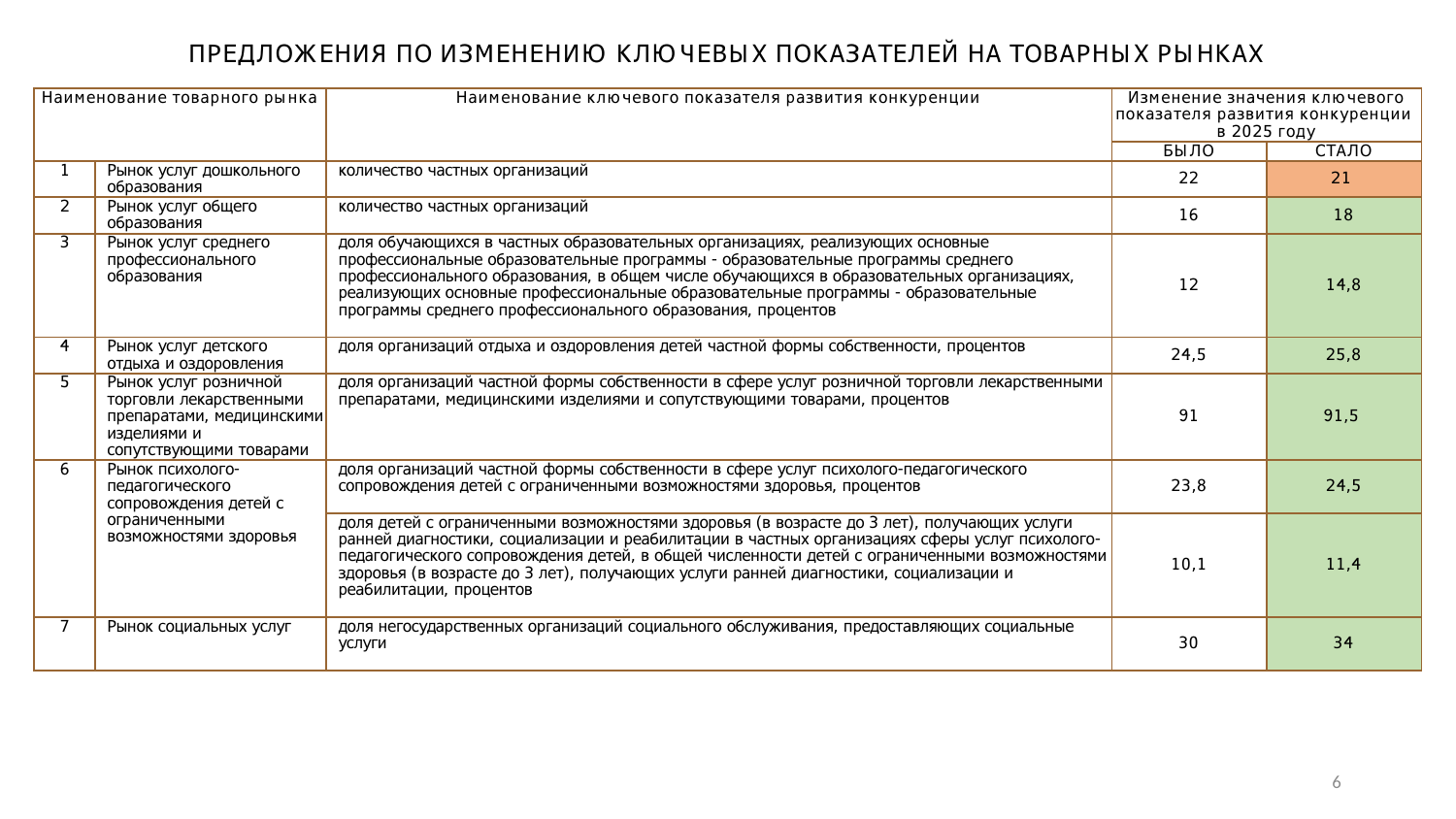

ПРЕДЛОЖЕНИЯ ПО ИЗМЕНЕНИЮ КЛЮЧЕВЫХ ПОКАЗАТЕЛЕЙ НА ТОВАРНЫХ РЫНКАХ
| Наименование товарного рынка |  | Наименование ключевого показателя развития конкуренции | Изменение значения ключевого показателя развития конкуренции в 2025 году |  |
| --- | --- | --- | --- | --- |
|  |  |  | БЫЛО | СТАЛО |
| 1 | Рынок услуг дошкольного образования | количество частных организаций | 22 | 21 |
| 2 | Рынок услуг общего образования | количество частных организаций | 16 | 18 |
| 3 | Рынок услуг среднего профессионального образования | доля обучающихся в частных образовательных организациях, реализующих основные профессиональные образовательные программы - образовательные программы среднего профессионального образования, в общем числе обучающихся в образовательных организациях, реализующих основные профессиональные образовательные программы - образовательные программы среднего профессионального образования, процентов | 12 | 14,8 |
| 4 | Рынок услуг детского отдыха и оздоровления | доля организаций отдыха и оздоровления детей частной формы собственности, процентов | 24,5 | 25,8 |
| 5 | Рынок услуг розничной торговли лекарственными препаратами, медицинскими изделиями и сопутствующими товарами | доля организаций частной формы собственности в сфере услуг розничной торговли лекарственными препаратами, медицинскими изделиями и сопутствующими товарами, процентов | 91 | 91,5 |
| 6 | Рынок психолого-педагогического сопровождения детей с ограниченными возможностями здоровья | доля организаций частной формы собственности в сфере услуг психолого-педагогического сопровождения детей с ограниченными возможностями здоровья, процентов | 23,8 | 24,5 |
|  |  | доля детей с ограниченными возможностями здоровья (в возрасте до 3 лет), получающих услуги ранней диагностики, социализации и реабилитации в частных организациях сферы услуг психолого-педагогического сопровождения детей, в общей численности детей с ограниченными возможностями здоровья (в возрасте до 3 лет), получающих услуги ранней диагностики, социализации и реабилитации, процентов | 10,1 | 11,4 |
| 7 | Рынок социальных услуг | доля негосударственных организаций социального обслуживания, предоставляющих социальные услуги | 30 | 34 |
6